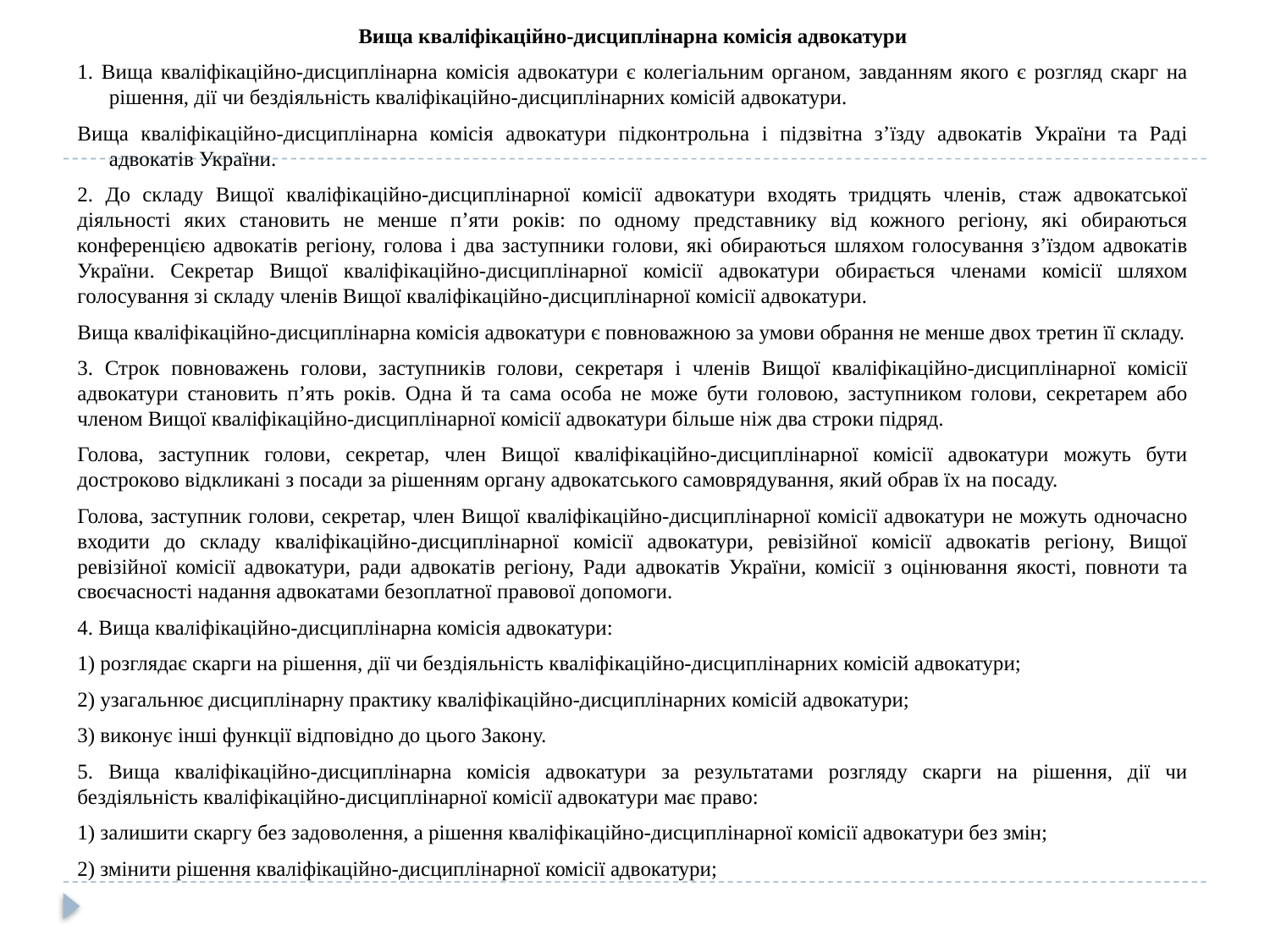

Вища кваліфікаційно-дисциплінарна комісія адвокатури
1. Вища кваліфікаційно-дисциплінарна комісія адвокатури є колегіальним органом, завданням якого є розгляд скарг на рішення, дії чи бездіяльність кваліфікаційно-дисциплінарних комісій адвокатури.
Вища кваліфікаційно-дисциплінарна комісія адвокатури підконтрольна і підзвітна з’їзду адвокатів України та Раді адвокатів України.
2. До складу Вищої кваліфікаційно-дисциплінарної комісії адвокатури входять тридцять членів, стаж адвокатської діяльності яких становить не менше п’яти років: по одному представнику від кожного регіону, які обираються конференцією адвокатів регіону, голова і два заступники голови, які обираються шляхом голосування з’їздом адвокатів України. Секретар Вищої кваліфікаційно-дисциплінарної комісії адвокатури обирається членами комісії шляхом голосування зі складу членів Вищої кваліфікаційно-дисциплінарної комісії адвокатури.
Вища кваліфікаційно-дисциплінарна комісія адвокатури є повноважною за умови обрання не менше двох третин її складу.
3. Строк повноважень голови, заступників голови, секретаря і членів Вищої кваліфікаційно-дисциплінарної комісії адвокатури становить п’ять років. Одна й та сама особа не може бути головою, заступником голови, секретарем або членом Вищої кваліфікаційно-дисциплінарної комісії адвокатури більше ніж два строки підряд.
Голова, заступник голови, секретар, член Вищої кваліфікаційно-дисциплінарної комісії адвокатури можуть бути достроково відкликані з посади за рішенням органу адвокатського самоврядування, який обрав їх на посаду.
Голова, заступник голови, секретар, член Вищої кваліфікаційно-дисциплінарної комісії адвокатури не можуть одночасно входити до складу кваліфікаційно-дисциплінарної комісії адвокатури, ревізійної комісії адвокатів регіону, Вищої ревізійної комісії адвокатури, ради адвокатів регіону, Ради адвокатів України, комісії з оцінювання якості, повноти та своєчасності надання адвокатами безоплатної правової допомоги.
4. Вища кваліфікаційно-дисциплінарна комісія адвокатури:
1) розглядає скарги на рішення, дії чи бездіяльність кваліфікаційно-дисциплінарних комісій адвокатури;
2) узагальнює дисциплінарну практику кваліфікаційно-дисциплінарних комісій адвокатури;
3) виконує інші функції відповідно до цього Закону.
5. Вища кваліфікаційно-дисциплінарна комісія адвокатури за результатами розгляду скарги на рішення, дії чи бездіяльність кваліфікаційно-дисциплінарної комісії адвокатури має право:
1) залишити скаргу без задоволення, а рішення кваліфікаційно-дисциплінарної комісії адвокатури без змін;
2) змінити рішення кваліфікаційно-дисциплінарної комісії адвокатури;